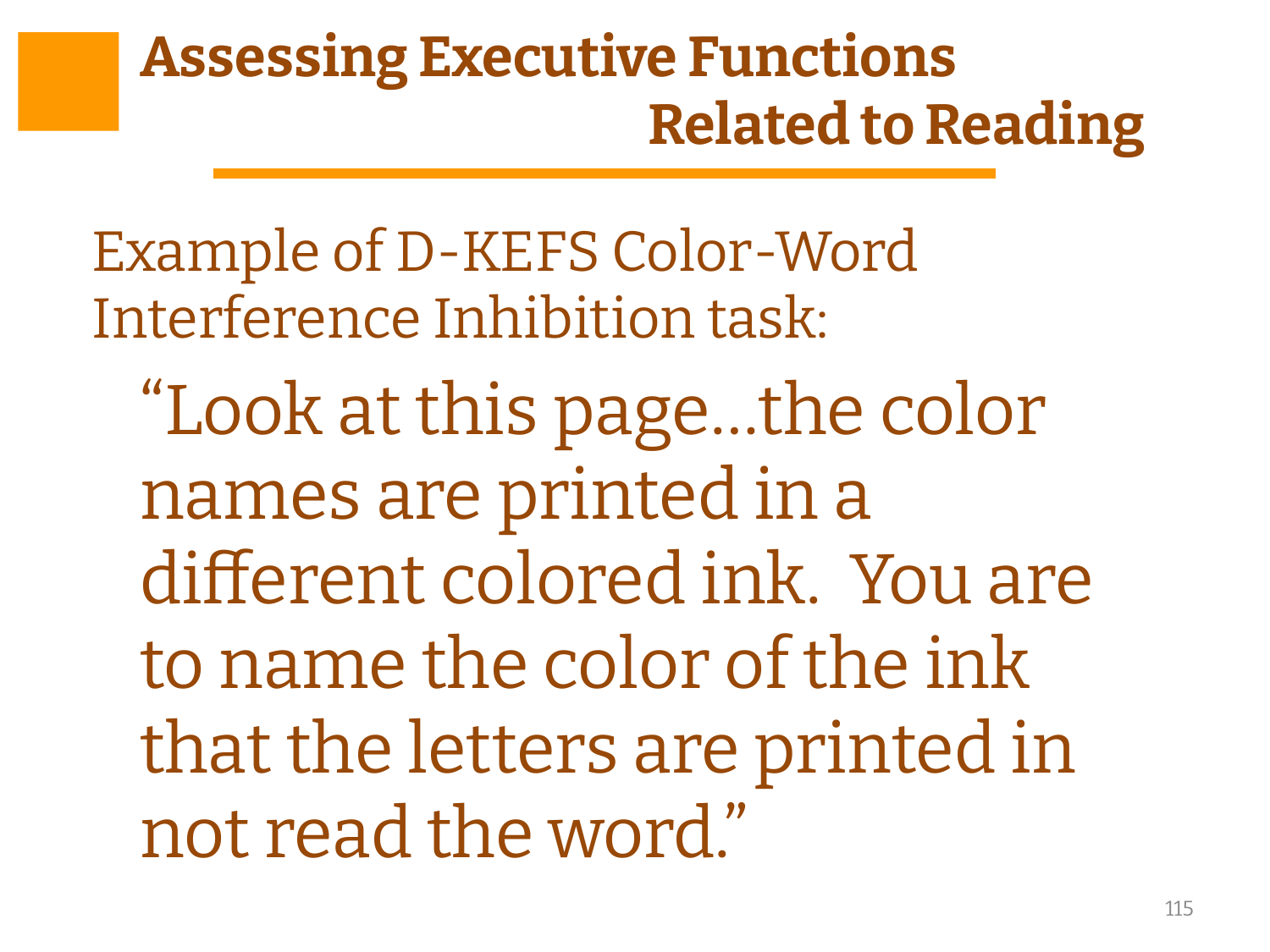

# Assessing Executive Functions Related to Reading

Example of D-KEFS Color-Word Interference Inhibition task:
	“Look at this page…the color names are printed in a different colored ink.  You are to name the color of the ink that the letters are printed in not read the word.”
115